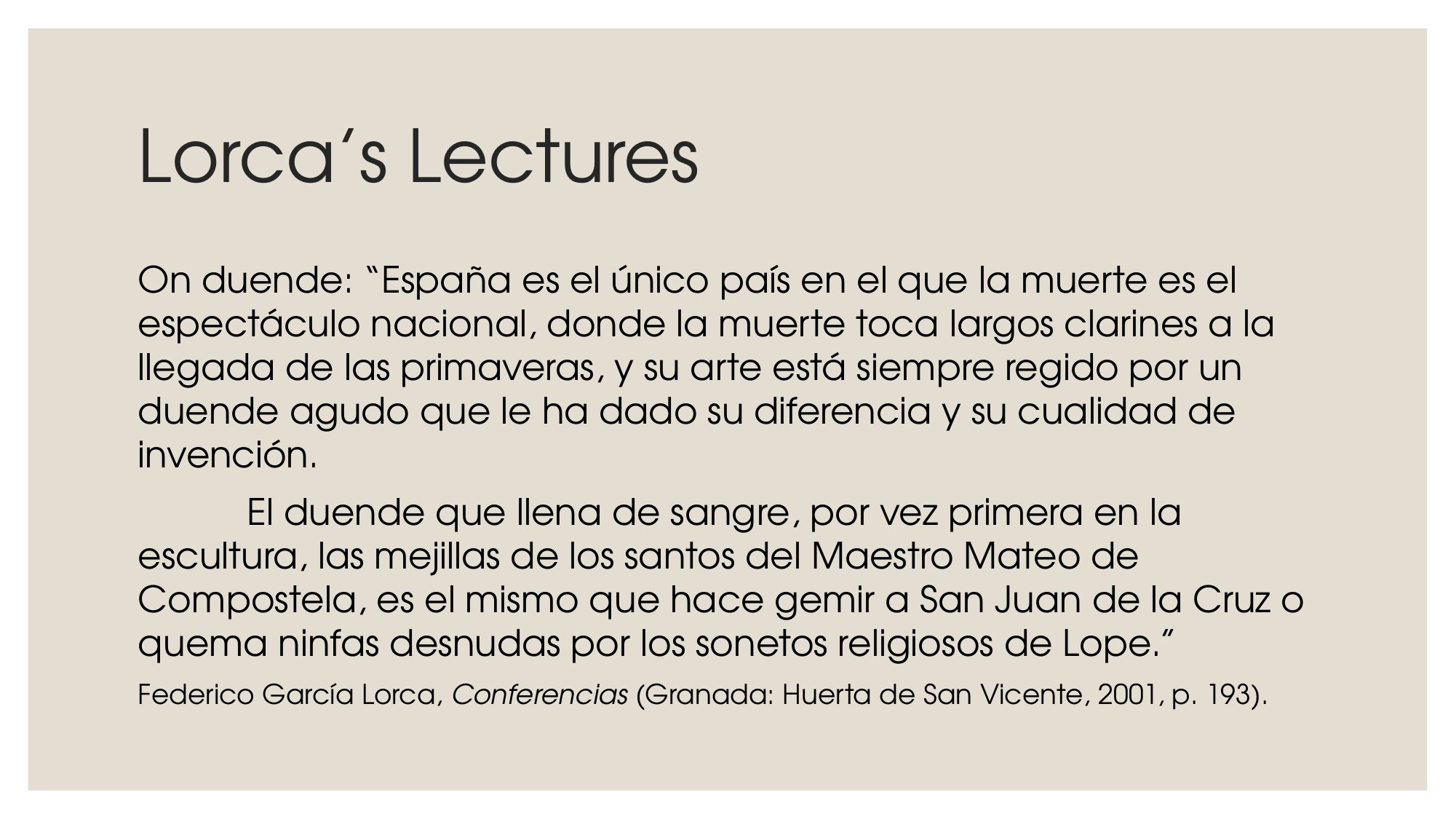

# Lorca’s Lectures
On duende: “España es el único país en el que la muerte es el espectáculo nacional, donde la muerte toca largos clarines a la llegada de las primaveras, y su arte está siempre regido por un duende agudo que le ha dado su diferencia y su cualidad de invención.
	El duende que llena de sangre, por vez primera en la escultura, las mejillas de los santos del Maestro Mateo de Compostela, es el mismo que hace gemir a San Juan de la Cruz o quema ninfas desnudas por los sonetos religiosos de Lope.”
Federico García Lorca, Conferencias (Granada: Huerta de San Vicente, 2001, p. 193).